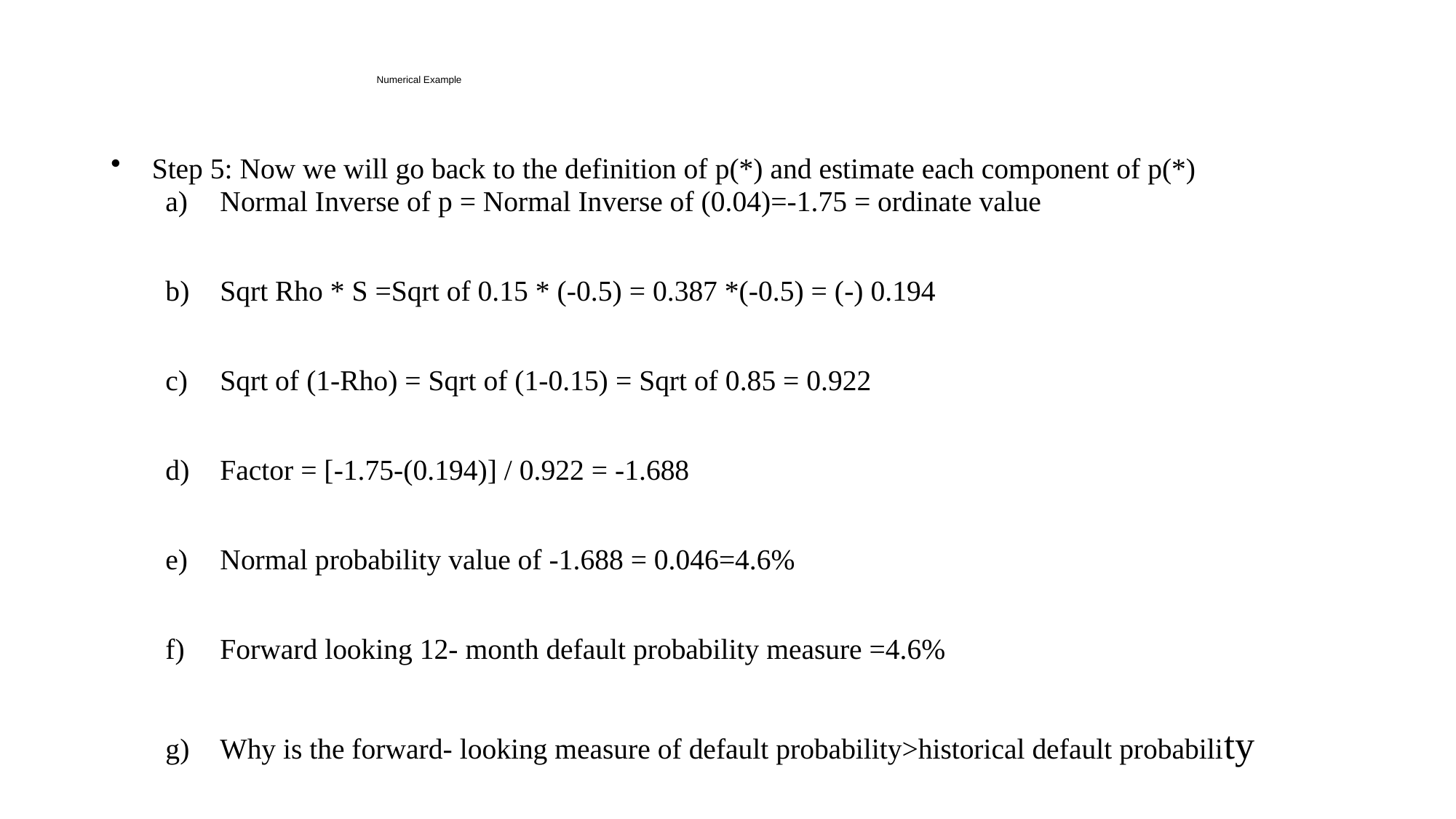

# Numerical Example
Step 5: Now we will go back to the definition of p(*) and estimate each component of p(*)
Normal Inverse of p = Normal Inverse of (0.04)=-1.75 = ordinate value

Sqrt Rho * S =Sqrt of 0.15 * (-0.5) = 0.387 *(-0.5) = (-) 0.194

Sqrt of (1-Rho) = Sqrt of (1-0.15) = Sqrt of 0.85 = 0.922

Factor = [-1.75-(0.194)] / 0.922 = -1.688

Normal probability value of -1.688 = 0.046=4.6%

Forward looking 12- month default probability measure =4.6%

Why is the forward- looking measure of default probability>historical default probability